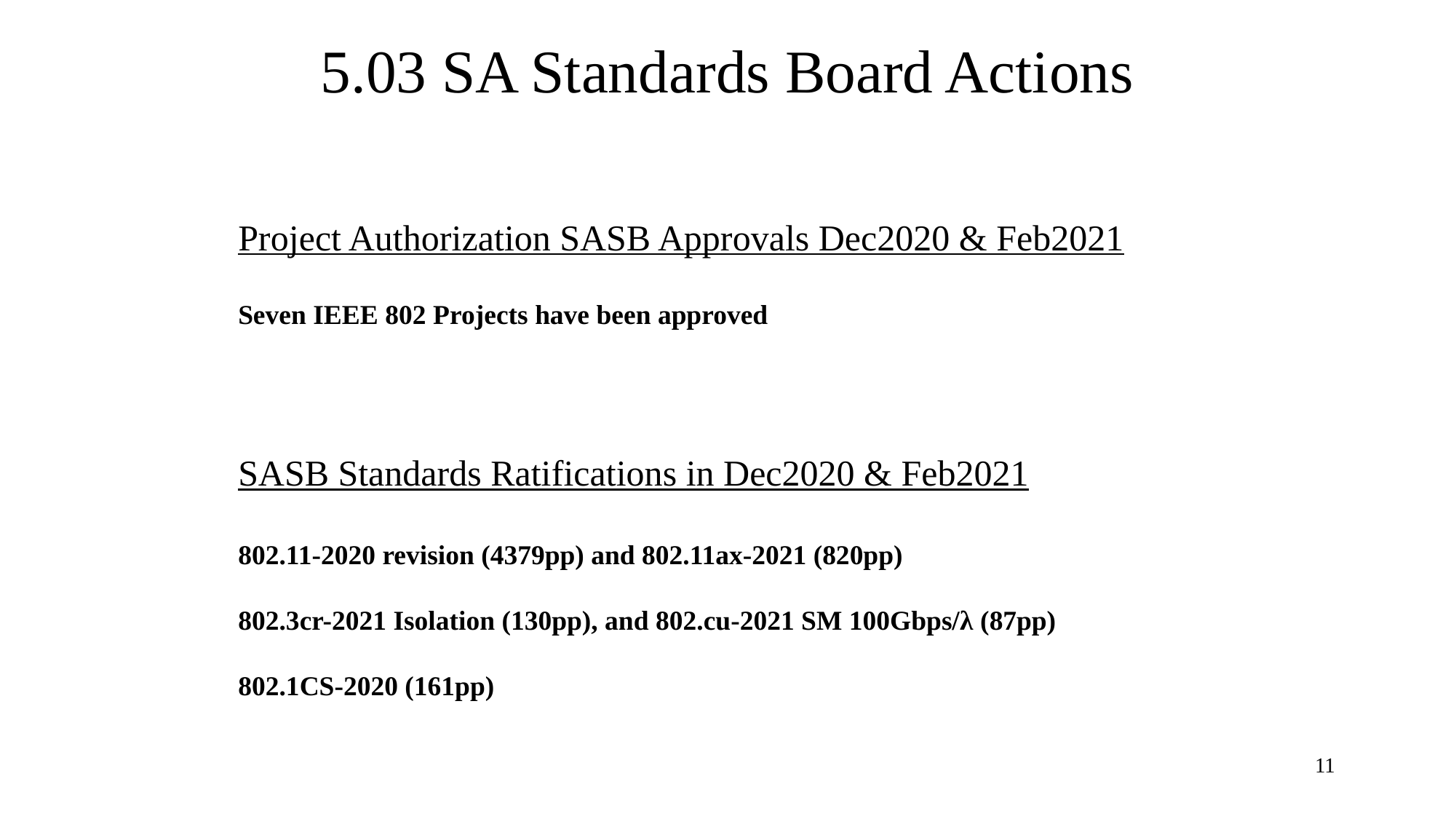

# 5.03 SA Standards Board Actions
Project Authorization SASB Approvals Dec2020 & Feb2021

Seven IEEE 802 Projects have been approved

SASB Standards Ratifications in Dec2020 & Feb2021

802.11-2020 revision (4379pp) and 802.11ax-2021 (820pp)

802.3cr-2021 Isolation (130pp), and 802.cu-2021 SM 100Gbps/λ (87pp)

802.1CS-2020 (161pp)
11